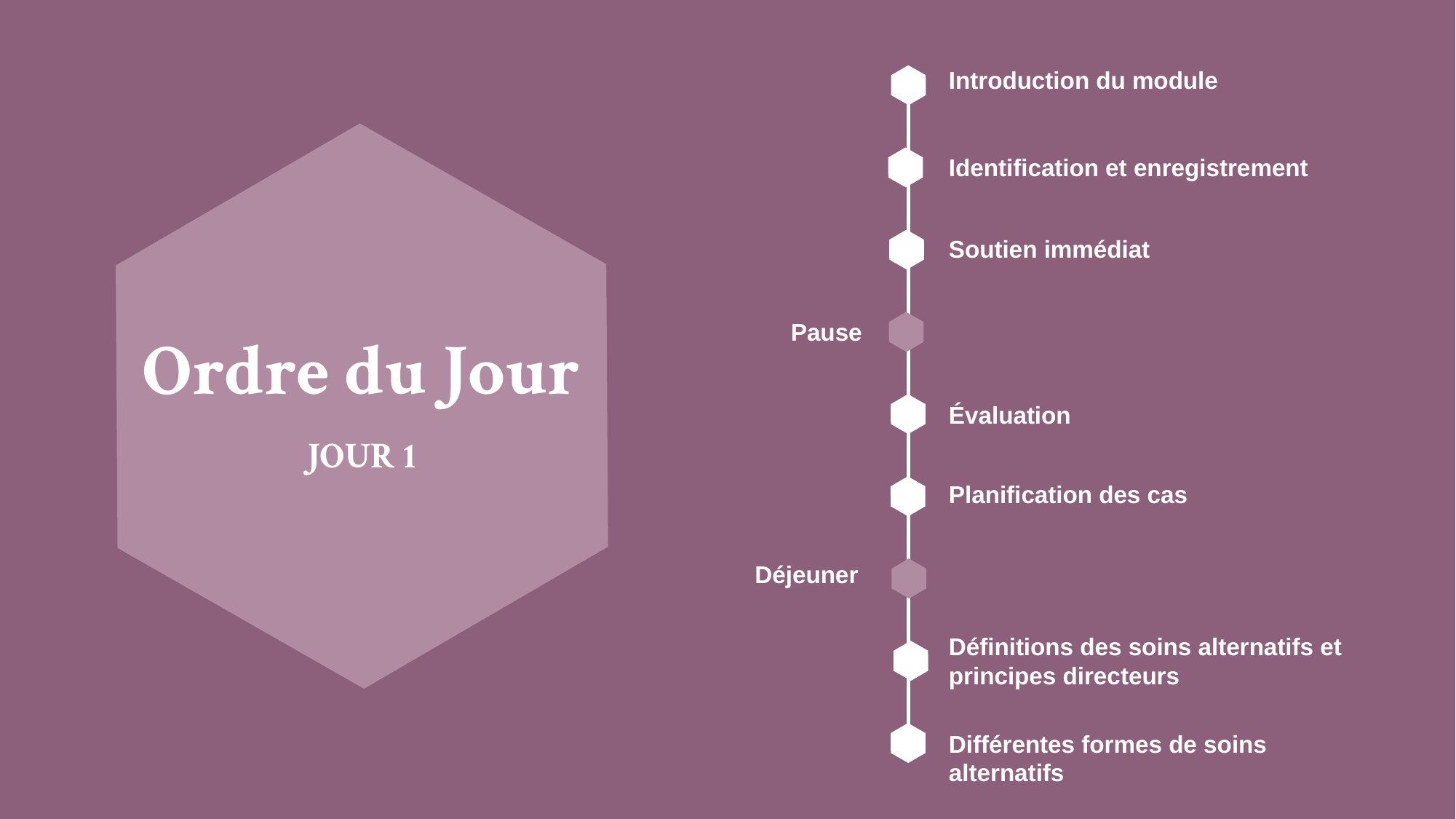

Introduction du module

Identification et enregistrement

Soutien immédiat

Pause

# Ordre du Jour JOUR 1
Évaluation

Planification des cas

Déjeuner

Définitions des soins alternatifs et principes directeurs

Différentes formes de soins alternatifs